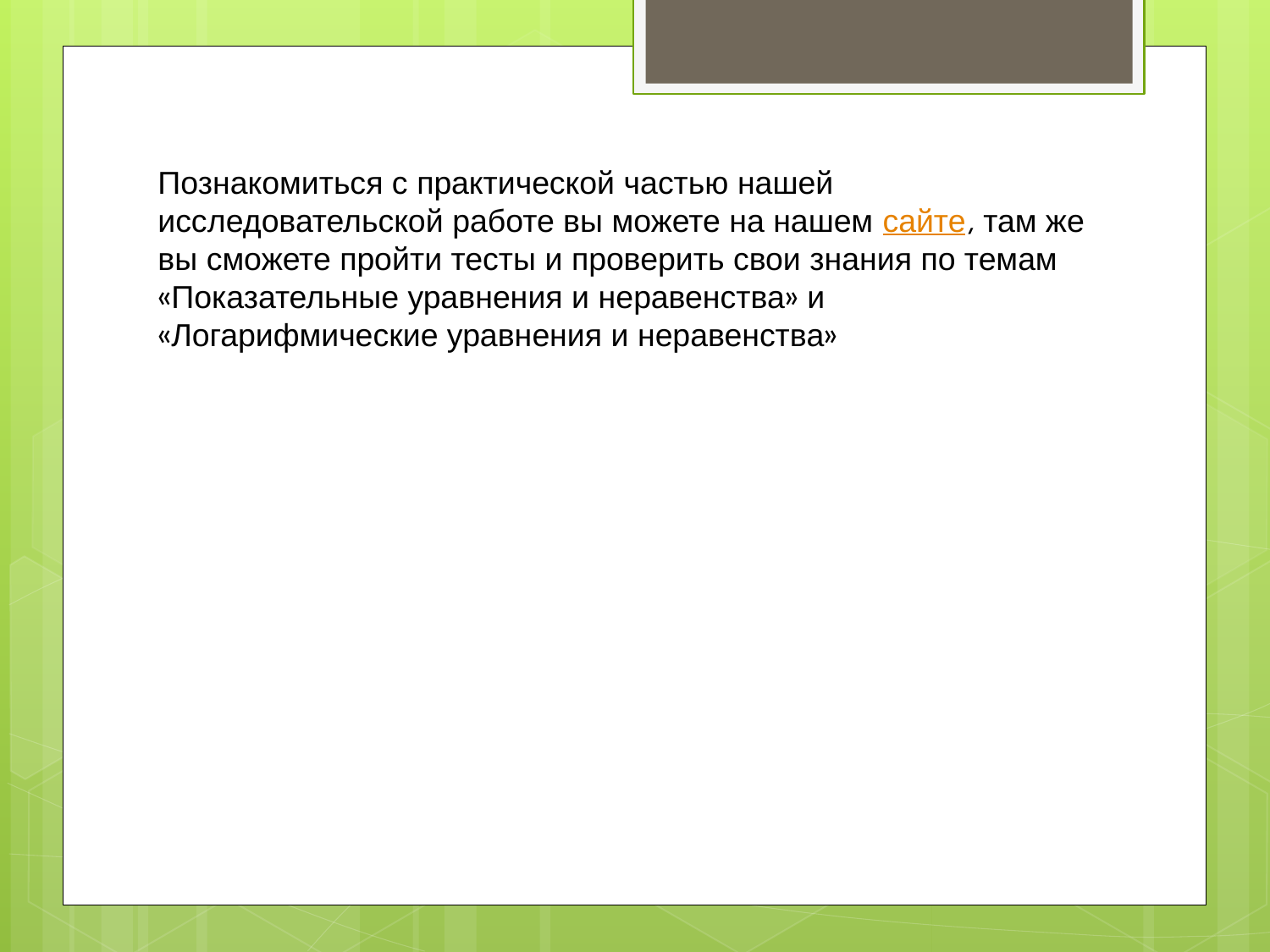

Познакомиться с практической частью нашей исследовательской работе вы можете на нашем сайте, там же вы сможете пройти тесты и проверить свои знания по темам «Показательные уравнения и неравенства» и «Логарифмические уравнения и неравенства»